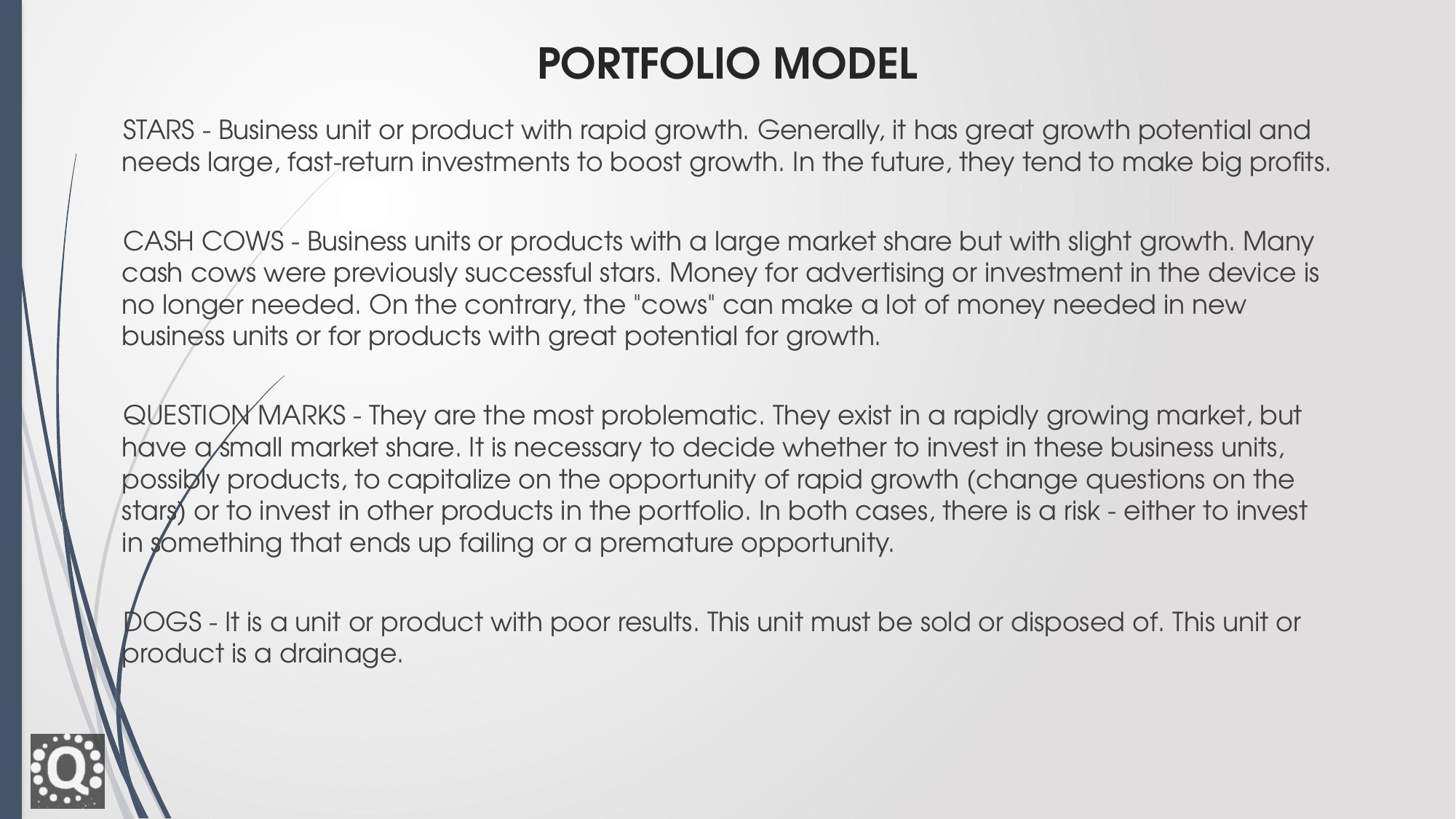

# PORTFOLIO MODEL
STARS - Business unit or product with rapid growth. Generally, it has great growth potential and needs large, fast-return investments to boost growth. In the future, they tend to make big profits.

CASH COWS - Business units or products with a large market share but with slight growth. Many cash cows were previously successful stars. Money for advertising or investment in the device is no longer needed. On the contrary, the "cows" can make a lot of money needed in new business units or for products with great potential for growth.

QUESTION MARKS - They are the most problematic. They exist in a rapidly growing market, but have a small market share. It is necessary to decide whether to invest in these business units, possibly products, to capitalize on the opportunity of rapid growth (change questions on the stars) or to invest in other products in the portfolio. In both cases, there is a risk - either to invest in something that ends up failing or a premature opportunity.

DOGS - It is a unit or product with poor results. This unit must be sold or disposed of. This unit or product is a drainage.